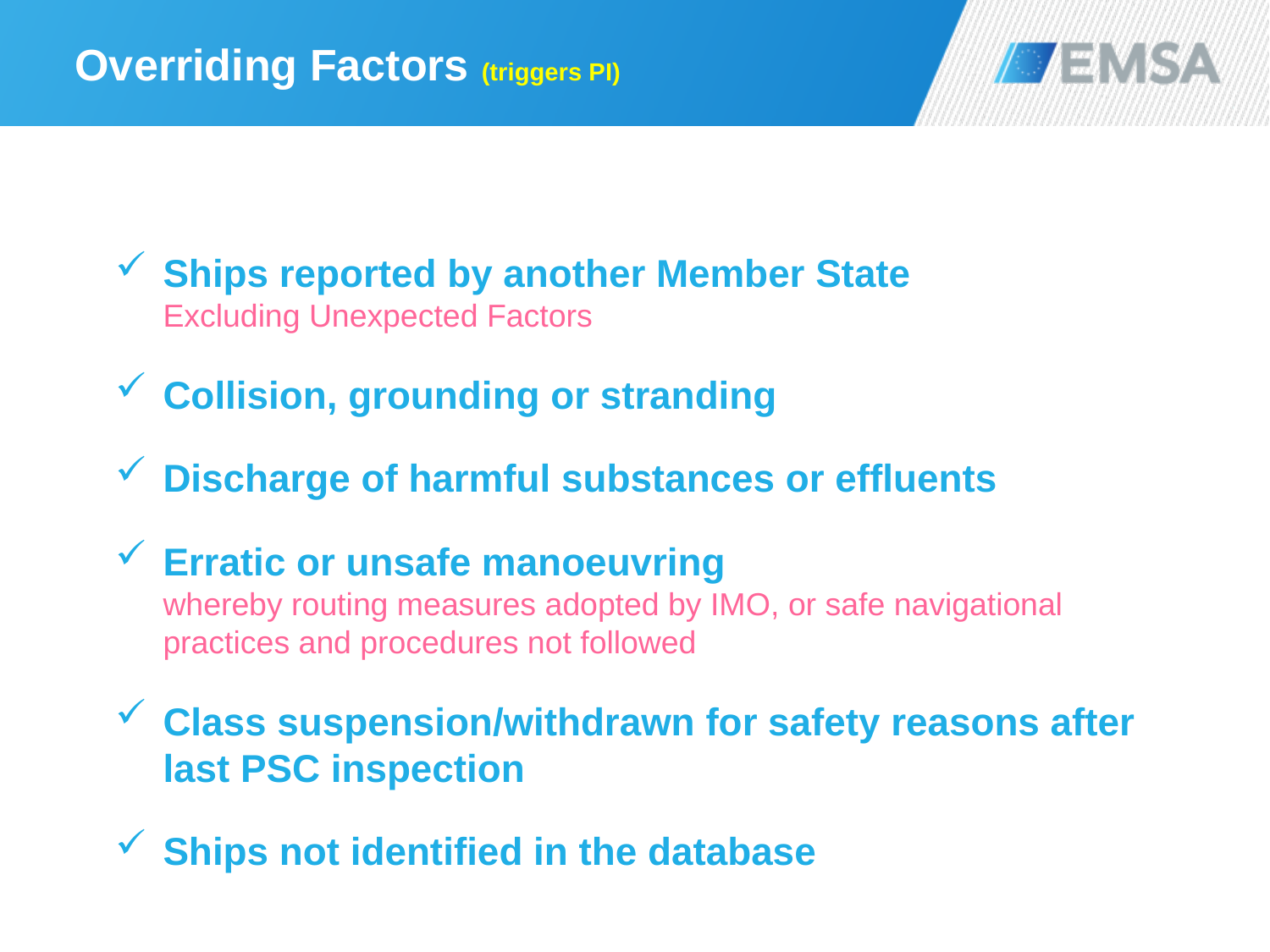

# Overriding Factors (triggers PI)
Ships reported by another Member State
Excluding Unexpected Factors
Collision, grounding or stranding
Discharge of harmful substances or effluents
Erratic or unsafe manoeuvring
whereby routing measures adopted by IMO, or safe navigational practices and procedures not followed
Class suspension/withdrawn for safety reasons after last PSC inspection
Ships not identified in the database
23